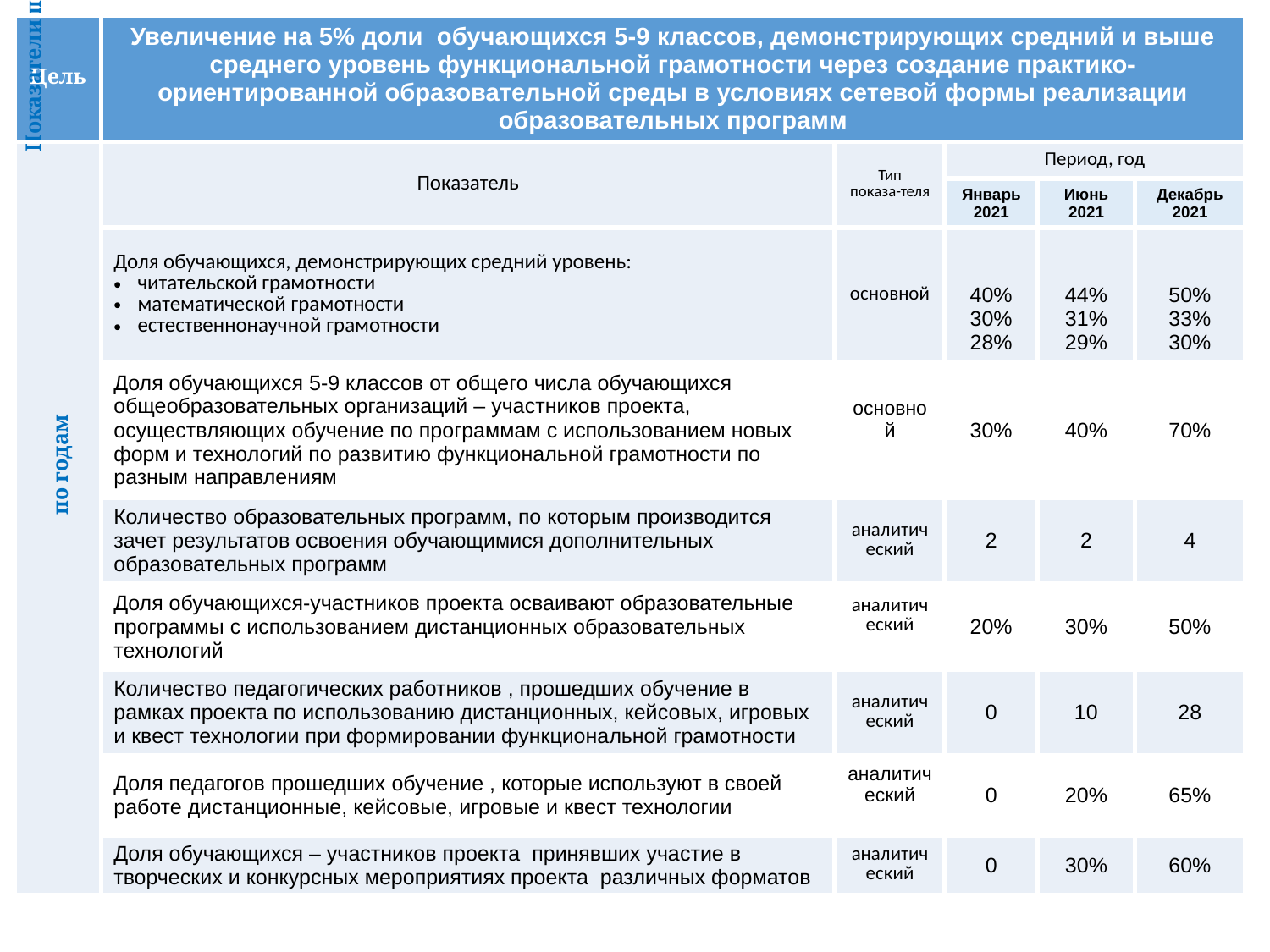

| Цель | Увеличение на 5% доли обучающихся 5-9 классов, демонстрирующих средний и выше среднего уровень функциональной грамотности через создание практико-ориентированной образовательной среды в условиях сетевой формы реализации образовательных программ |  |  |  |  |
| --- | --- | --- | --- | --- | --- |
| Показатели проекта и их значения по годам | Показатель | Тип показа-теля | Период, год |  |  |
|  |  |  | Январь 2021 | Июнь 2021 | Декабрь 2021 |
|  | Доля обучающихся, демонстрирующих средний уровень: читательской грамотности математической грамотности естественнонаучной грамотности | основной | 40% 30% 28% | 44% 31% 29% | 50% 33% 30% |
|  | Доля обучающихся 5-9 классов от общего числа обучающихся общеобразовательных организаций – участников проекта, осуществляющих обучение по программам с использованием новых форм и технологий по развитию функциональной грамотности по разным направлениям | основной | 30% | 40% | 70% |
|  | Количество образовательных программ, по которым производится зачет результатов освоения обучающимися дополнительных образовательных программ | аналитический | 2 | 2 | 4 |
|  | Доля обучающихся-участников проекта осваивают образовательные программы с использованием дистанционных образовательных технологий | аналитический | 20% | 30% | 50% |
|  | Количество педагогических работников , прошедших обучение в рамках проекта по использованию дистанционных, кейсовых, игровых и квест технологии при формировании функциональной грамотности | аналитический | 0 | 10 | 28 |
|  | Доля педагогов прошедших обучение , которые используют в своей работе дистанционные, кейсовые, игровые и квест технологии | аналитический | 0 | 20% | 65% |
|  | Доля обучающихся – участников проекта принявших участие в творческих и конкурсных мероприятиях проекта различных форматов | аналитический | 0 | 30% | 60% |
#